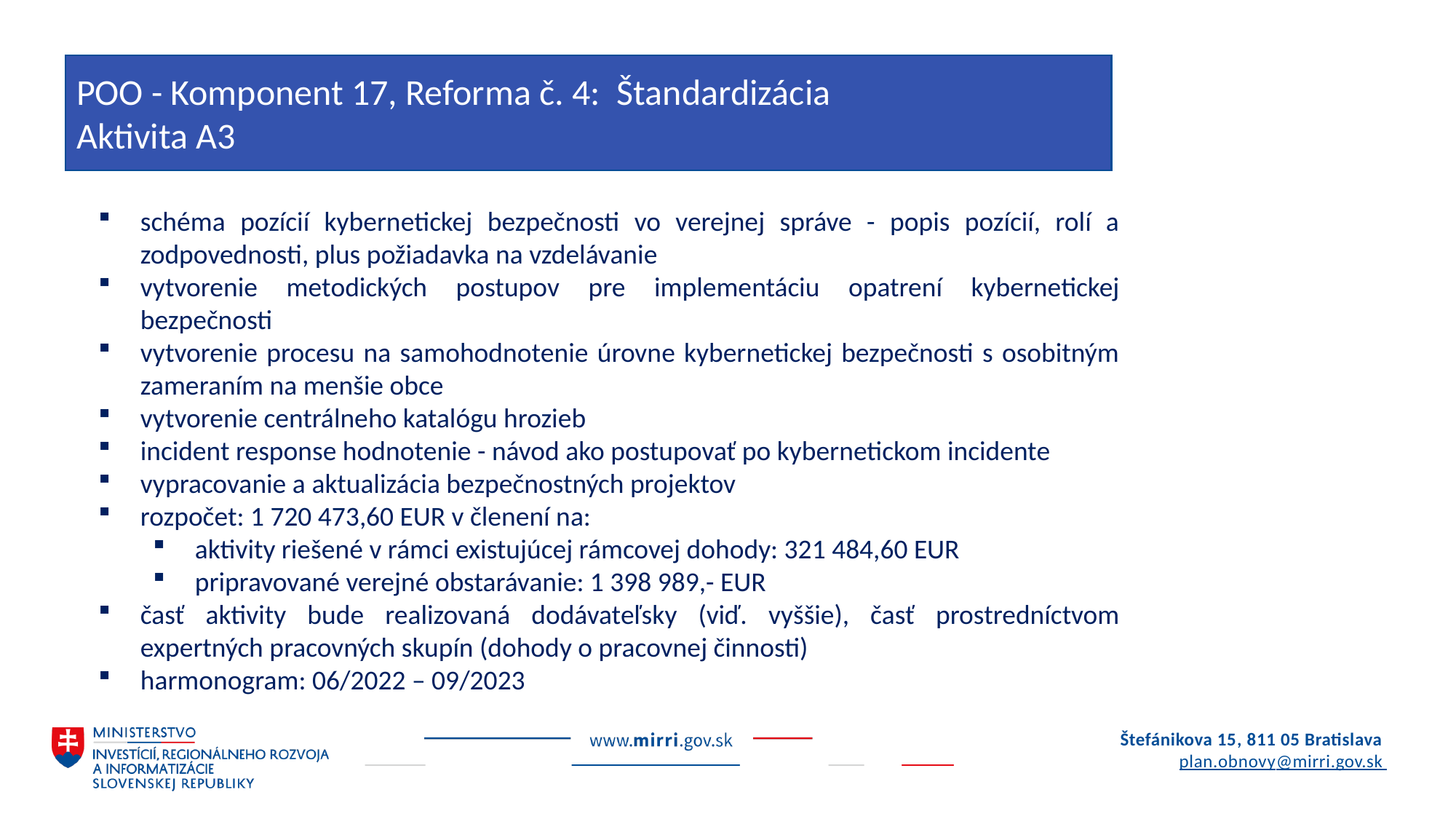

POO - Komponent 17, Reforma č. 4:  Štandardizácia
Aktivita A3
schéma pozícií kybernetickej bezpečnosti vo verejnej správe - popis pozícií, rolí a zodpovednosti, plus požiadavka na vzdelávanie
vytvorenie metodických postupov pre implementáciu opatrení kybernetickej bezpečnosti
vytvorenie procesu na samohodnotenie úrovne kybernetickej bezpečnosti s osobitným zameraním na menšie obce
vytvorenie centrálneho katalógu hrozieb
incident response hodnotenie - návod ako postupovať po kybernetickom incidente
vypracovanie a aktualizácia bezpečnostných projektov
rozpočet: 1 720 473,60 EUR v členení na:
aktivity riešené v rámci existujúcej rámcovej dohody: 321 484,60 EUR
pripravované verejné obstarávanie: 1 398 989,- EUR
časť aktivity bude realizovaná dodávateľsky (viď. vyššie), časť prostredníctvom expertných pracovných skupín (dohody o pracovnej činnosti)
harmonogram: 06/2022 – 09/2023